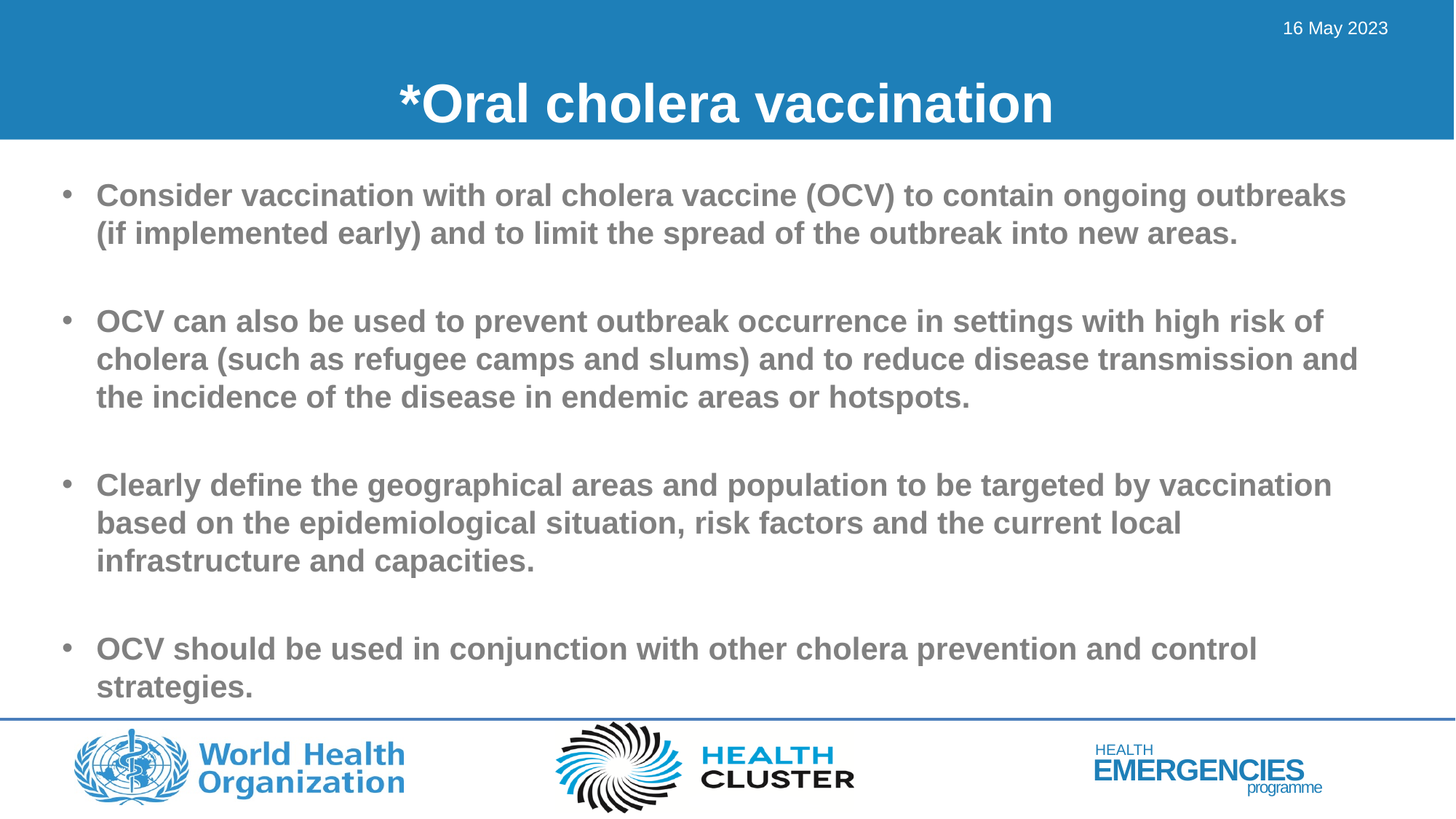

16 May 2023
# *Oral cholera vaccination
Consider vaccination with oral cholera vaccine (OCV) to contain ongoing outbreaks (if implemented early) and to limit the spread of the outbreak into new areas.

OCV can also be used to prevent outbreak occurrence in settings with high risk of cholera (such as refugee camps and slums) and to reduce disease transmission and the incidence of the disease in endemic areas or hotspots.

Clearly define the geographical areas and population to be targeted by vaccination based on the epidemiological situation, risk factors and the current local infrastructure and capacities.

OCV should be used in conjunction with other cholera prevention and control strategies.